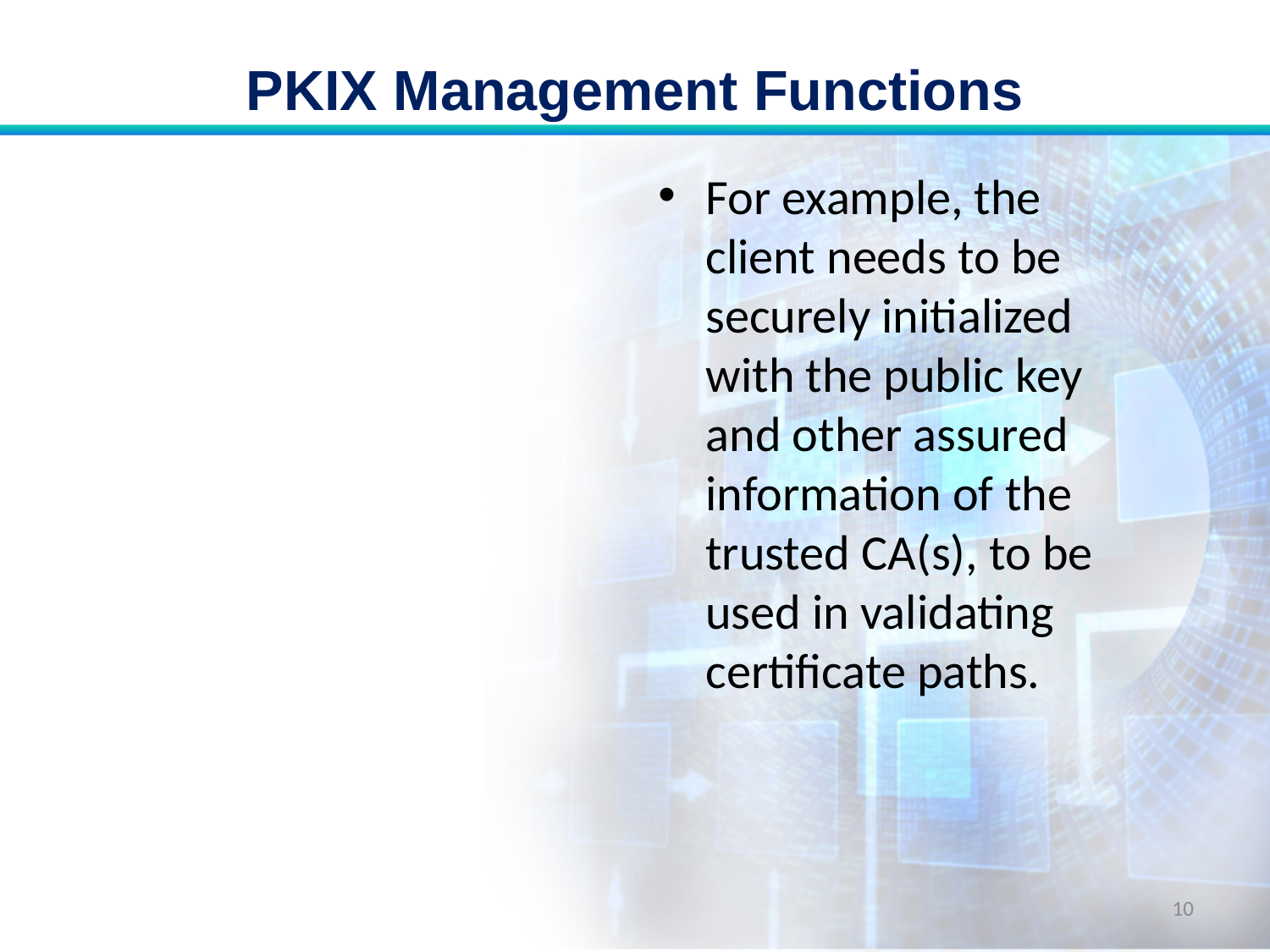

# PKIX Management Functions
For example, the client needs to be securely initialized with the public key and other assured information of the trusted CA(s), to be used in validating certificate paths.
10